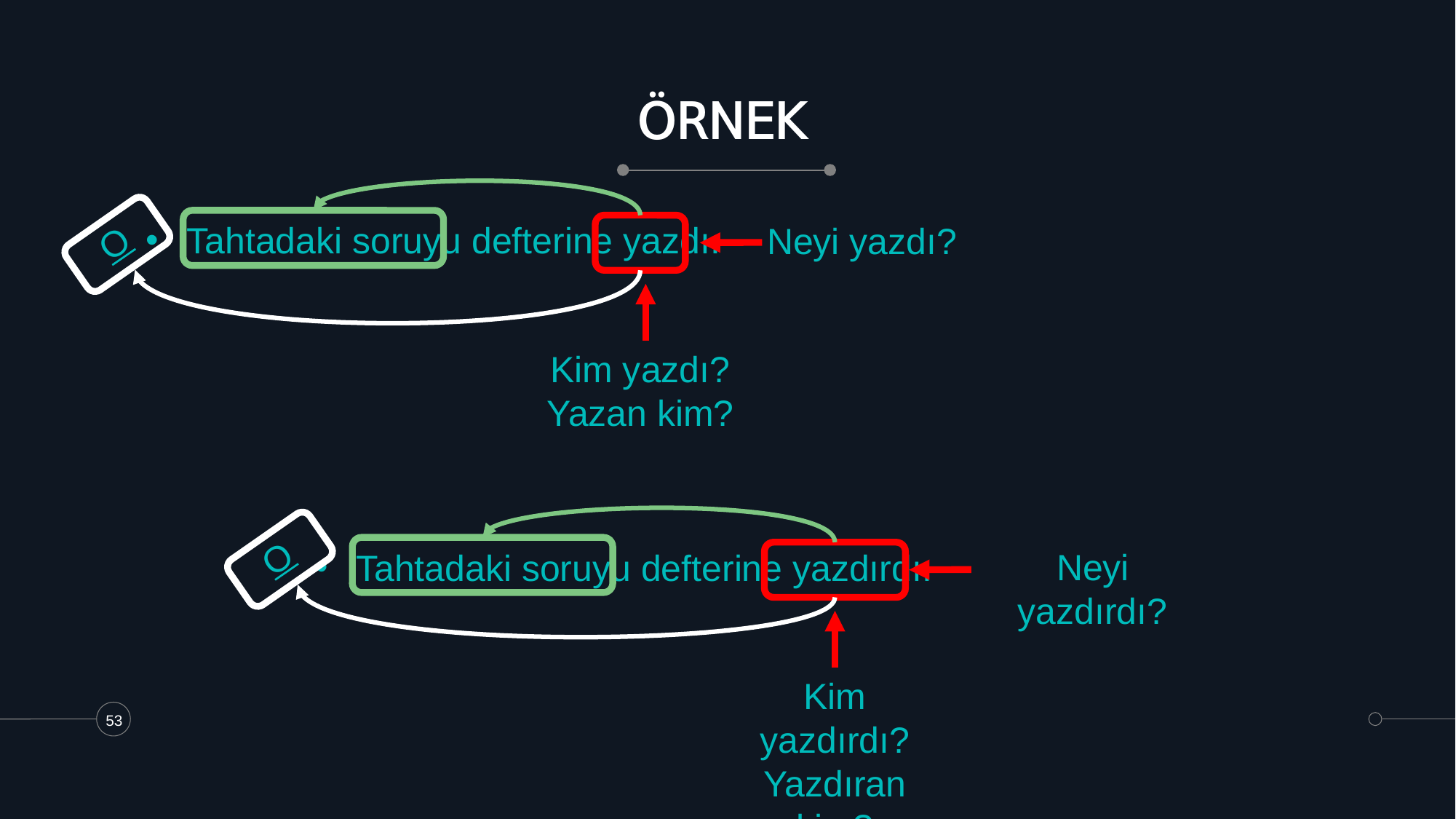

# ÖRNEK

Tahtadaki soruyu defterine yazdı.
Neyi yazdı?

O

Kim yazdı?
Yazan kim?
O

Neyi yazdırdı?
Tahtadaki soruyu defterine yazdırdı.

Kim yazdırdı?
Yazdıran kim?
53